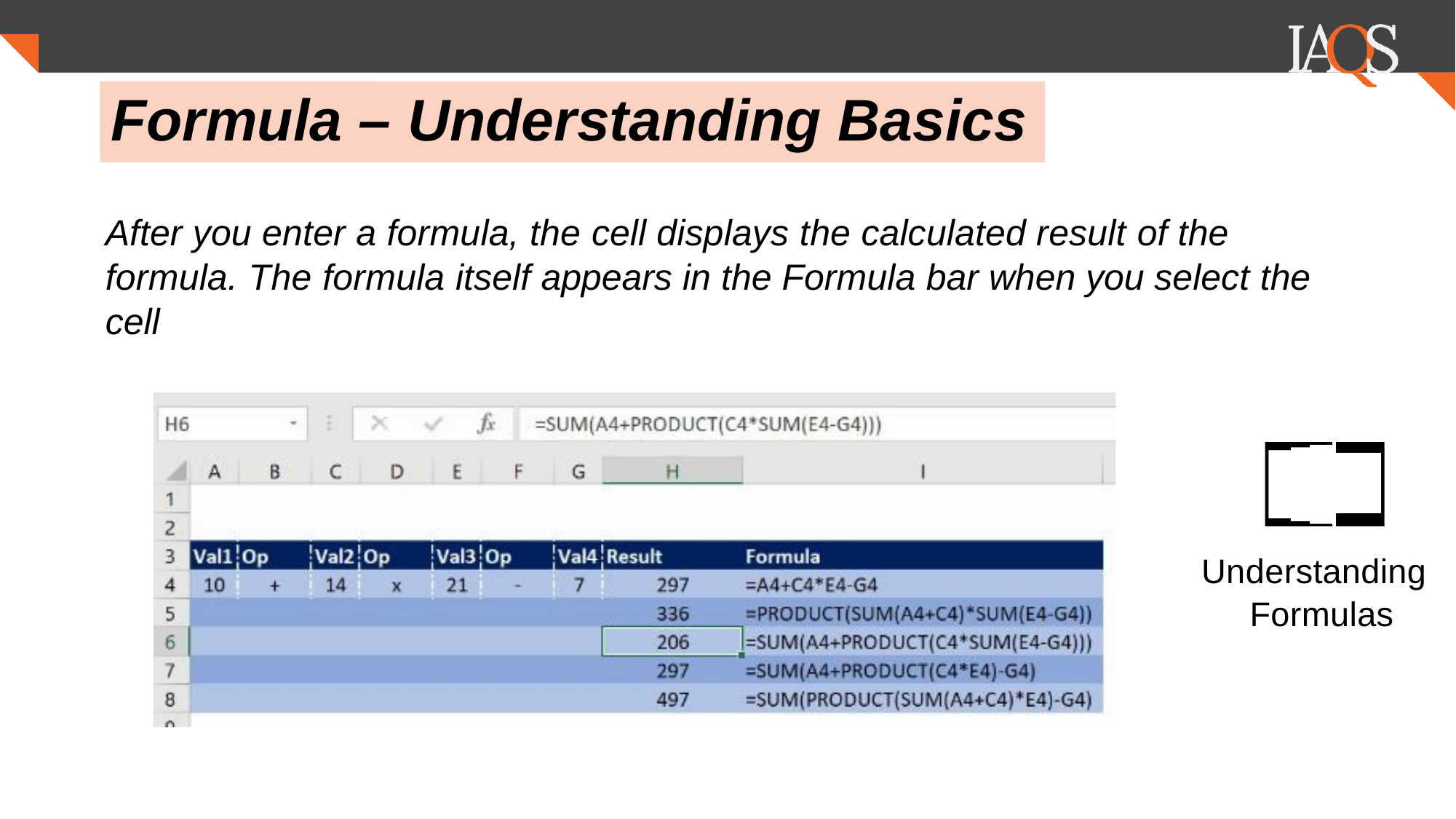

.
# Formula – Understanding Basics

After you enter a formula, the cell displays the calculated result of the formula. The formula itself appears in the Formula bar when you select the cell

Understanding Formulas